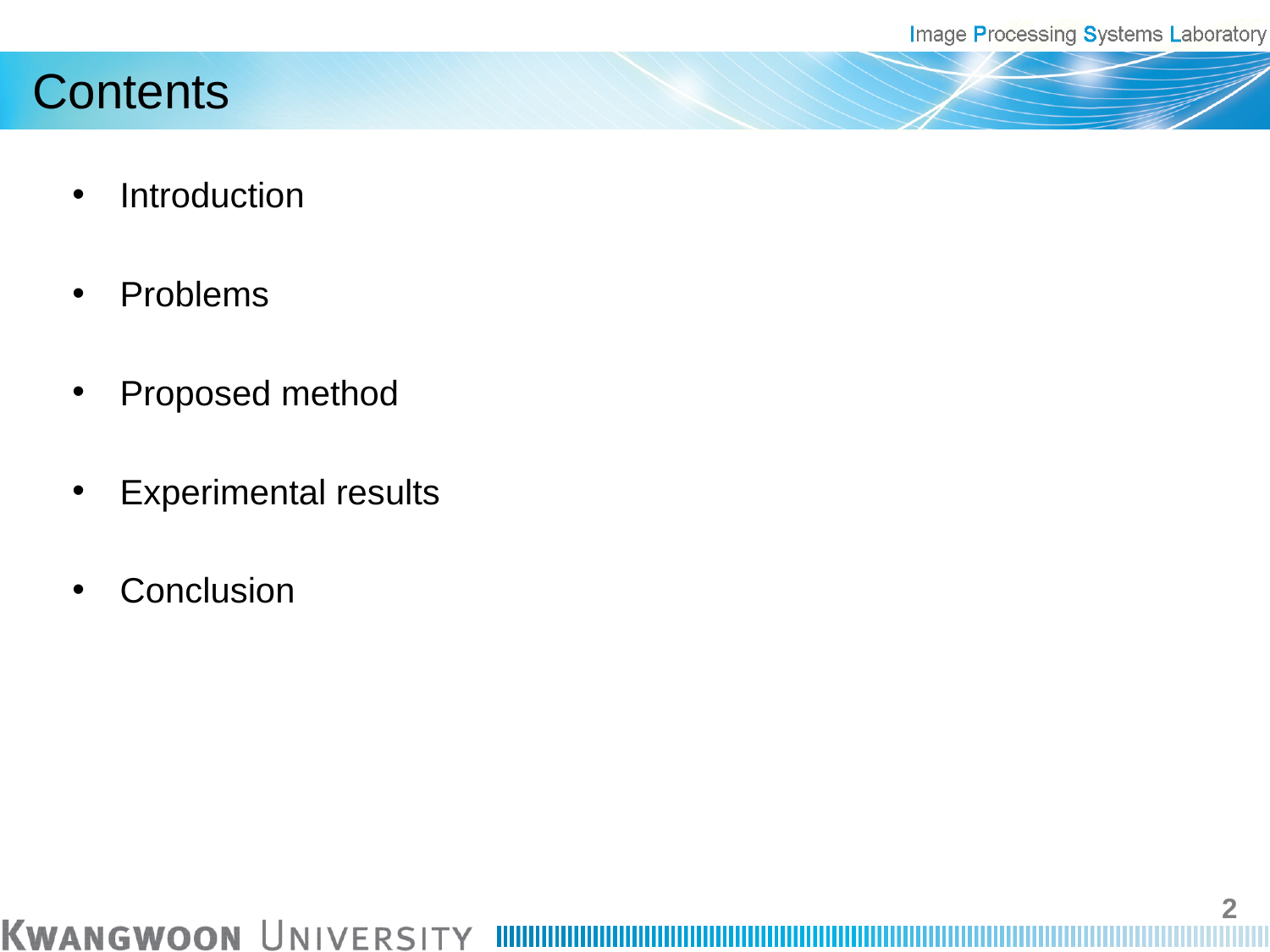

# Contents
Introduction

Problems

Proposed method

Experimental results

Conclusion
2